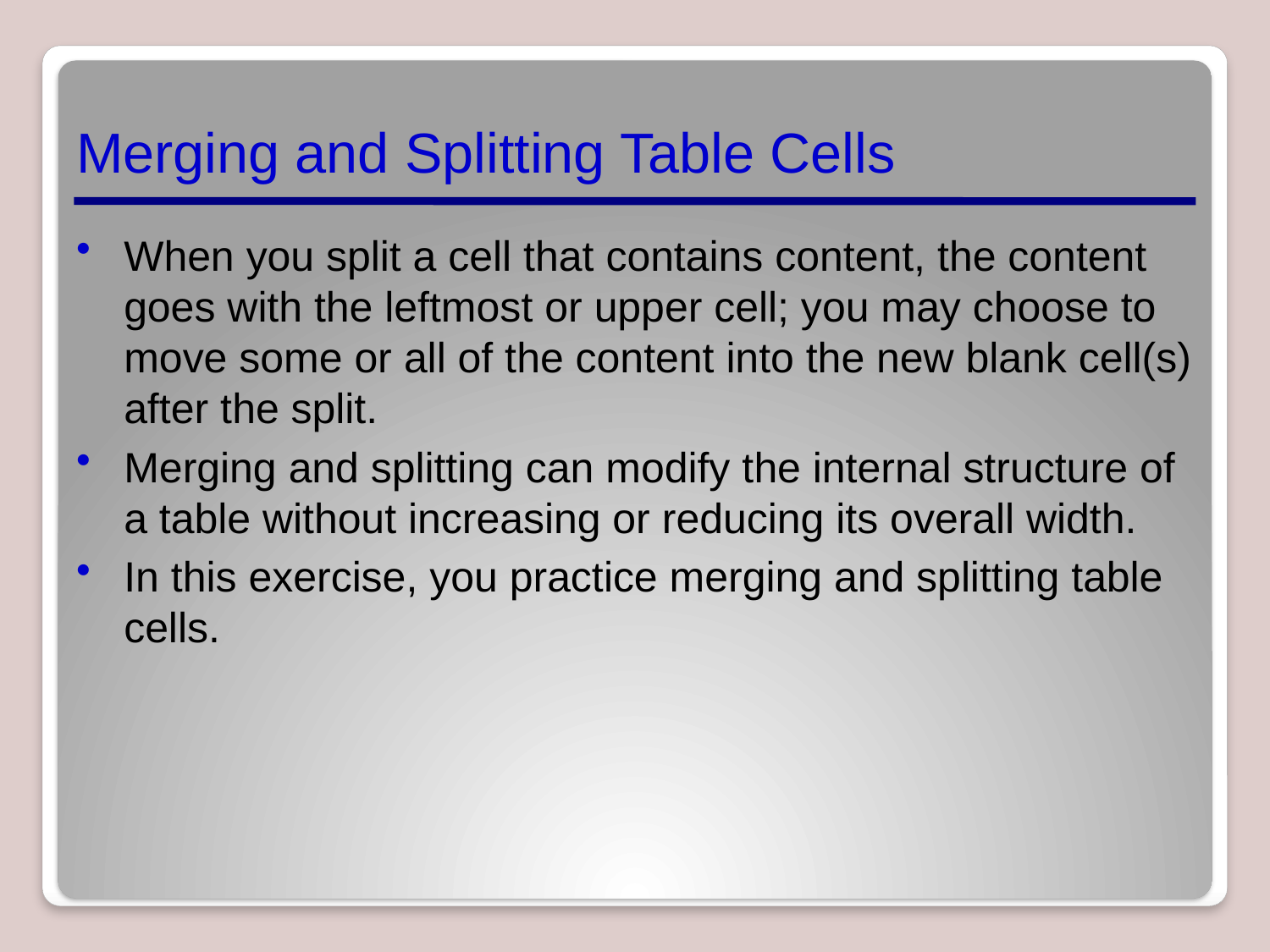

# Merging and Splitting Table Cells
When you split a cell that contains content, the content goes with the leftmost or upper cell; you may choose to move some or all of the content into the new blank cell(s) after the split.
Merging and splitting can modify the internal structure of a table without increasing or reducing its overall width.
In this exercise, you practice merging and splitting table cells.